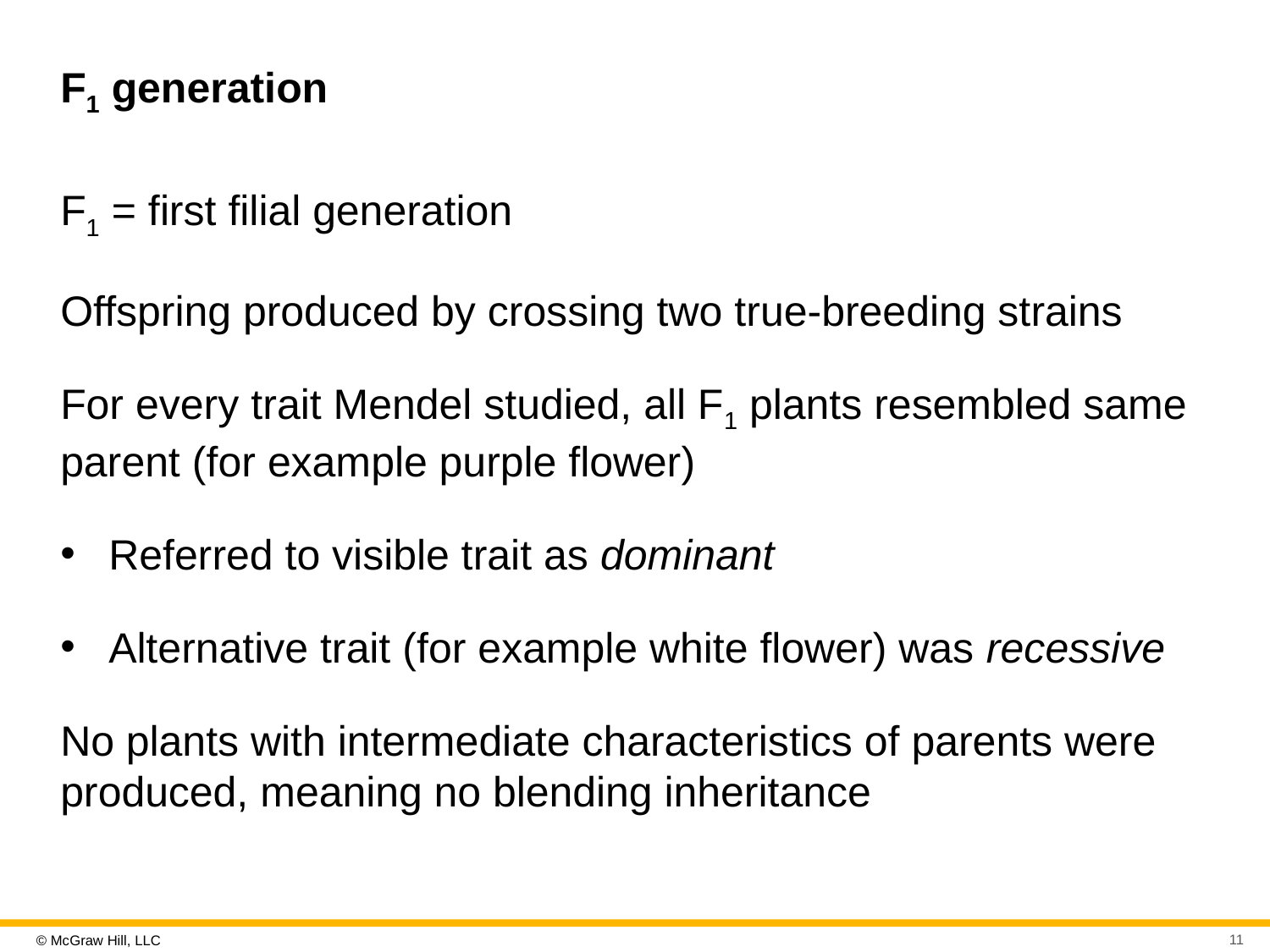

# F1 generation
F1 = first filial generation
Offspring produced by crossing two true-breeding strains
For every trait Mendel studied, all F1 plants resembled same parent (for example purple flower)
Referred to visible trait as dominant
Alternative trait (for example white flower) was recessive
No plants with intermediate characteristics of parents were produced, meaning no blending inheritance
11